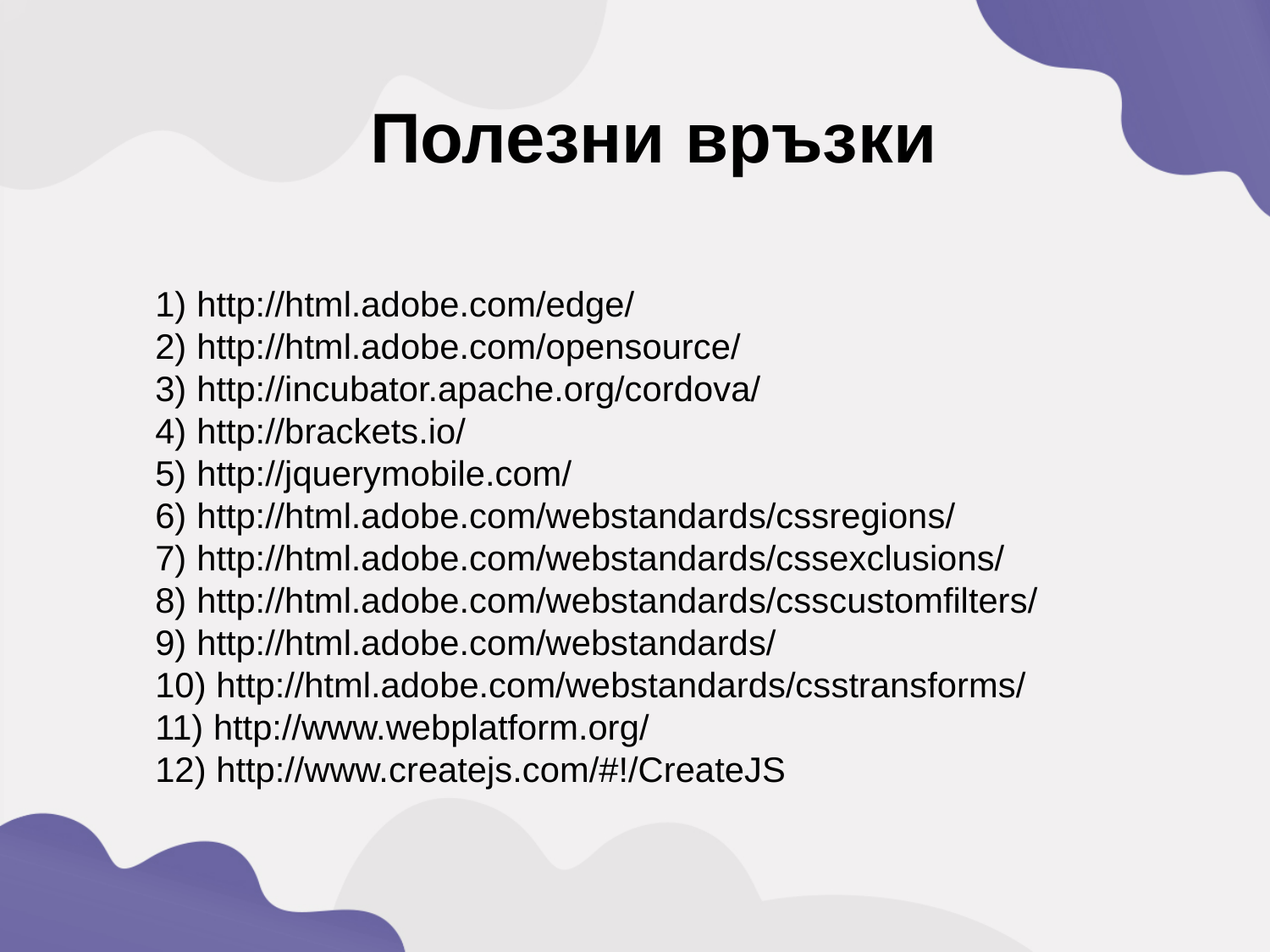

Полезни връзки
	1) http://html.adobe.com/edge/
	2) http://html.adobe.com/opensource/
3) http://incubator.apache.org/cordova/
	4) http://brackets.io/
	5) http://jquerymobile.com/
6) http://html.adobe.com/webstandards/cssregions/
7) http://html.adobe.com/webstandards/cssexclusions/
8) http://html.adobe.com/webstandards/csscustomfilters/
9) http://html.adobe.com/webstandards/
10) http://html.adobe.com/webstandards/csstransforms/
11) http://www.webplatform.org/
12) http://www.createjs.com/#!/CreateJS